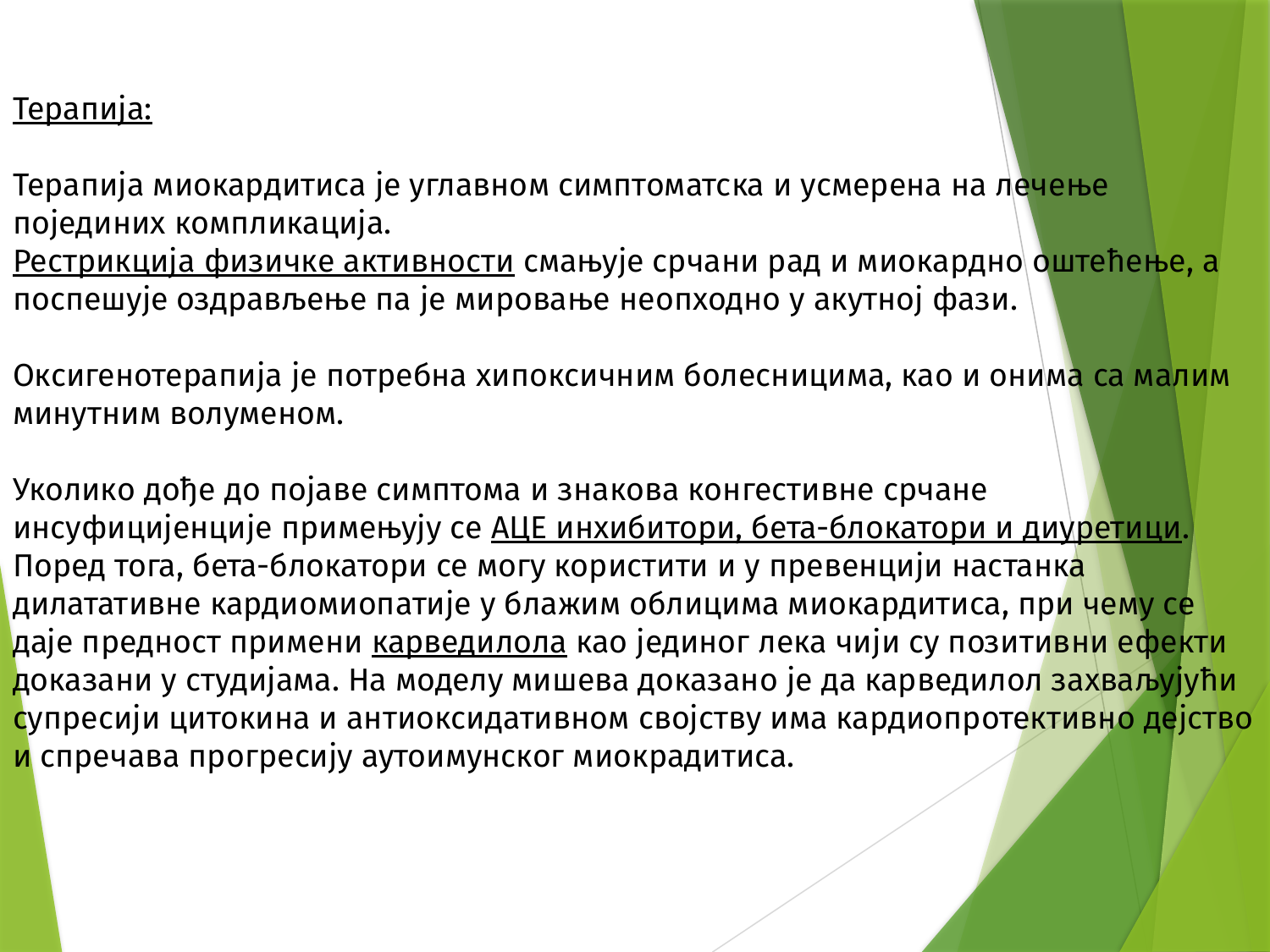

Терапија:

Терапија миокардитиса је углавном симптоматска и усмерена на лечење појединих компликација.
Рестрикција физичке активности смањује срчани рад и миокардно оштећење, а поспешује оздрављење па је мировање неопходно у акутној фази.

Оксигенотерапија је потребна хипоксичним болесницима, као и онима са малим минутним волуменом.

Уколико дође до појаве симптома и знакова конгестивне срчане инсуфицијенције примењују се АЦЕ инхибитори, бета-блокатори и диуретици. Поред тога, бета-блокатори се могу користити и у превенцији настанка дилатативне кардиомиопатије у блажим облицима миокардитиса, при чему се даје предност примени карведилола као јединог лека чији су позитивни ефекти доказани у студијама. На моделу мишева доказано је да карведилол захваљујући супресији цитокина и антиоксидативном својству има кардиопротективно дејство и спречава прогресију аутоимунског миокрадитиса.